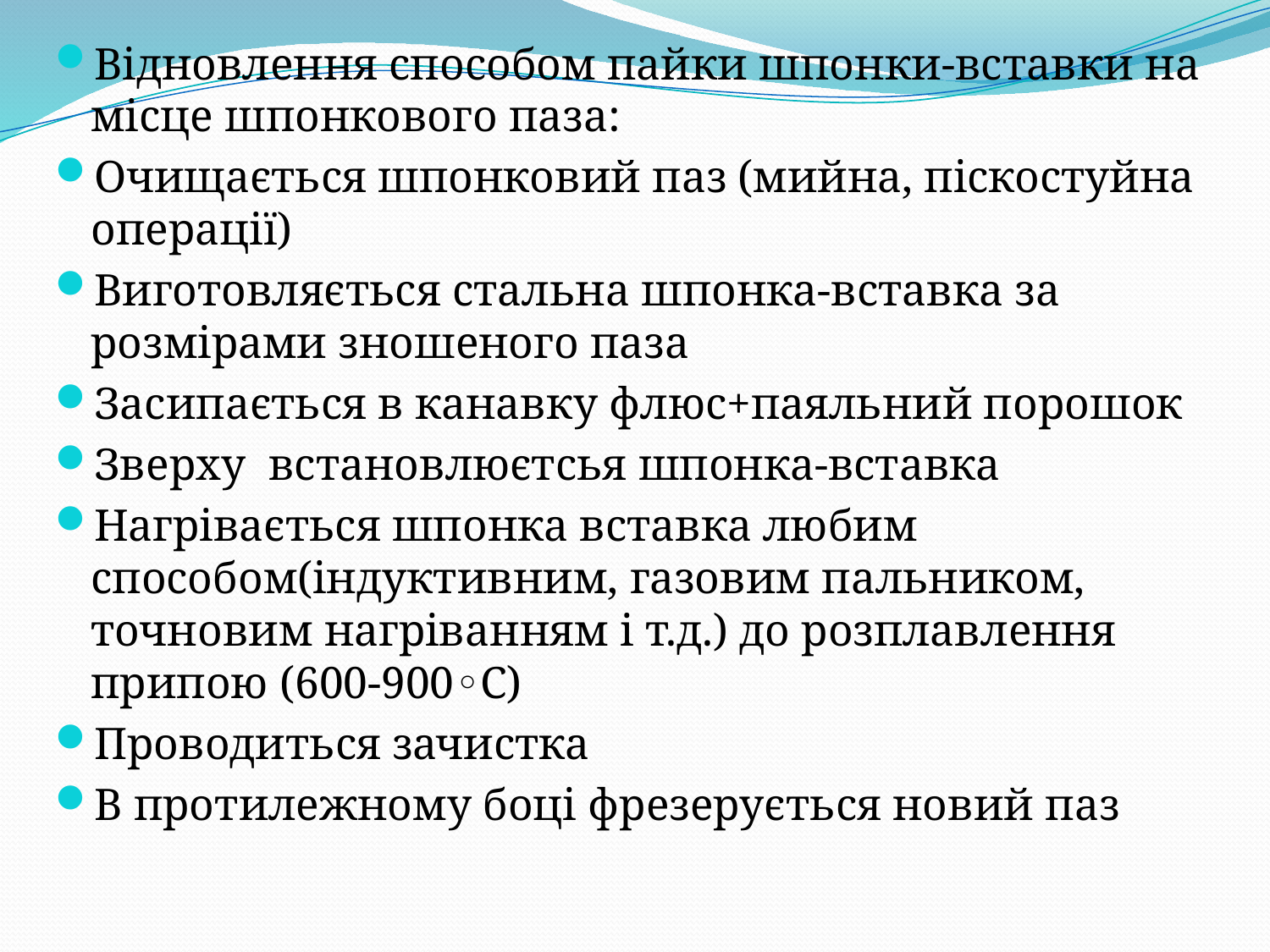

Відновлення способом пайки шпонки-вставки на місце шпонкового паза:
Очищається шпонковий паз (мийна, піскостуйна операції)
Виготовляється стальна шпонка-вставка за розмірами зношеного паза
Засипається в канавку флюс+паяльний порошок
Зверху  встановлюєтсья шпонка-вставка
Нагрівається шпонка вставка любим способом(індуктивним, газовим пальником, точновим нагріванням і т.д.) до розплавлення припою (600-900◦С)
Проводиться зачистка
В протилежному боці фрезерується новий паз